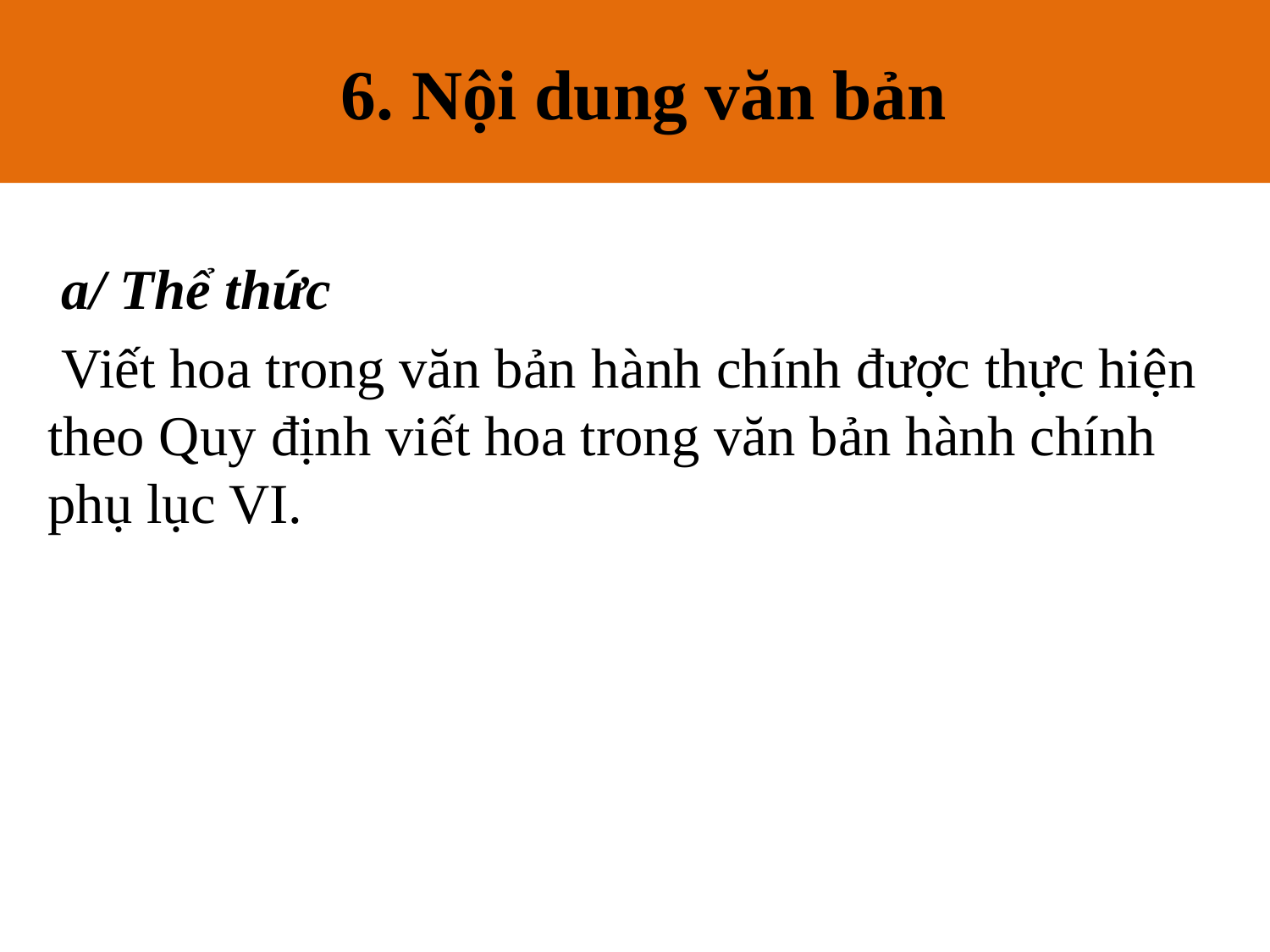

6. Nội dung văn bản
# 6. Nội dung văn bản
 a/ Thể thức
 Viết hoa trong văn bản hành chính được thực hiện theo Quy định viết hoa trong văn bản hành chính phụ lục VI.